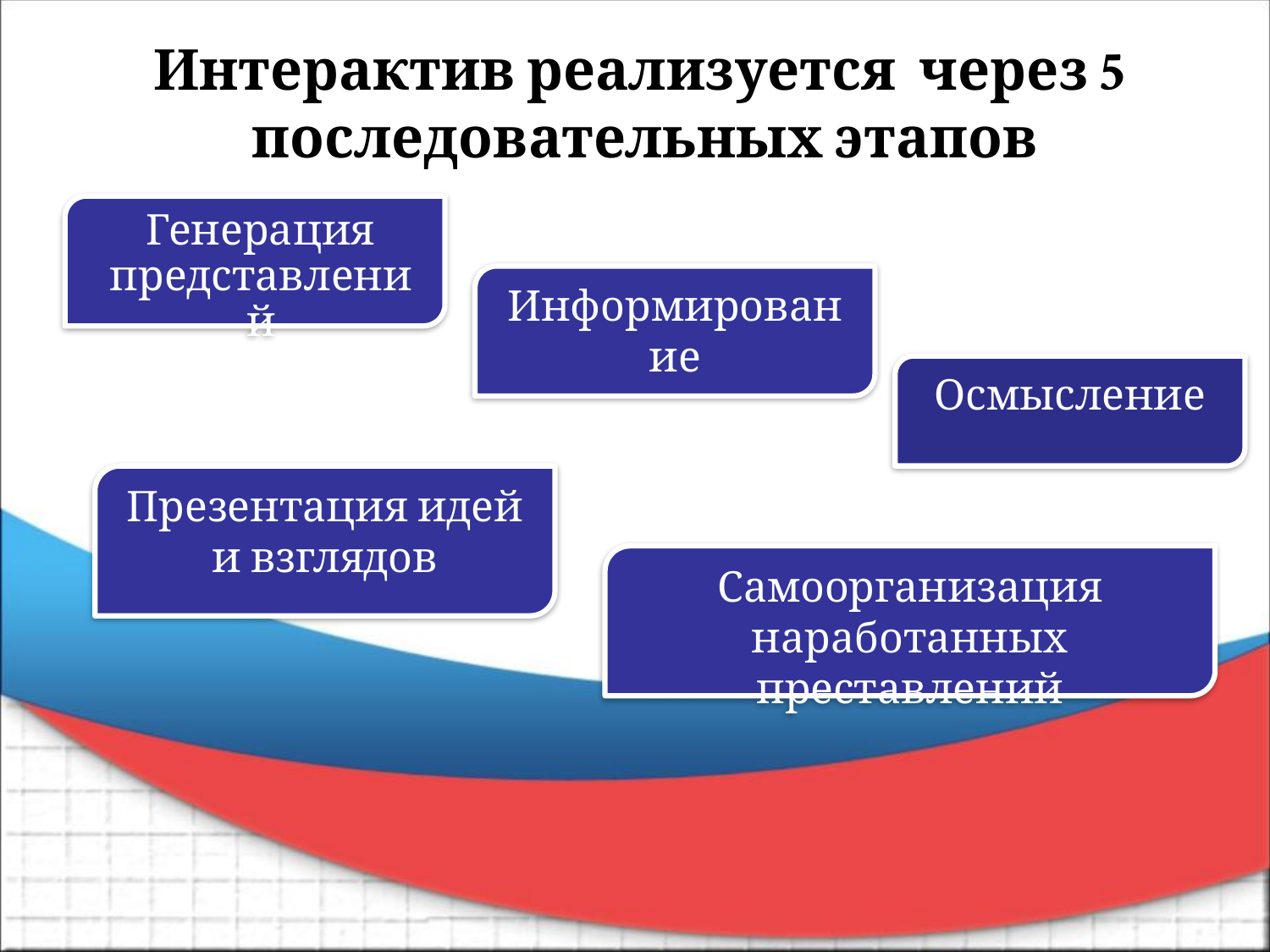

Интерактив реализуется  через 5
последовательных этапов

Генерация представлений
Информирование
Осмысление
Презентация идей и взглядов
Самоорганизация наработанных преставлений